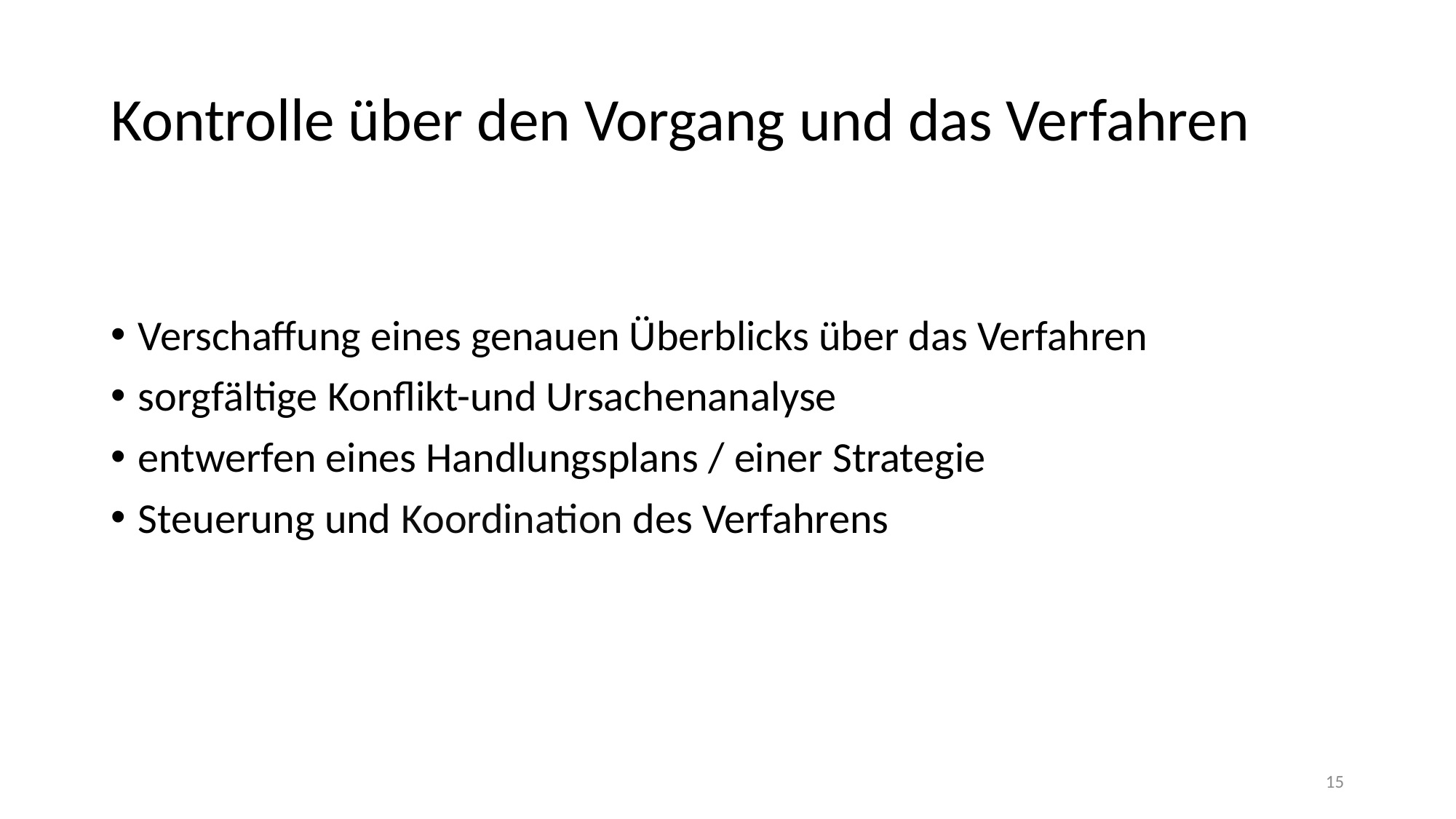

# Kontrolle über den Vorgang und das Verfahren
Verschaffung eines genauen Überblicks über das Verfahren
sorgfältige Konflikt-und Ursachenanalyse
entwerfen eines Handlungsplans / einer Strategie
Steuerung und Koordination des Verfahrens

15